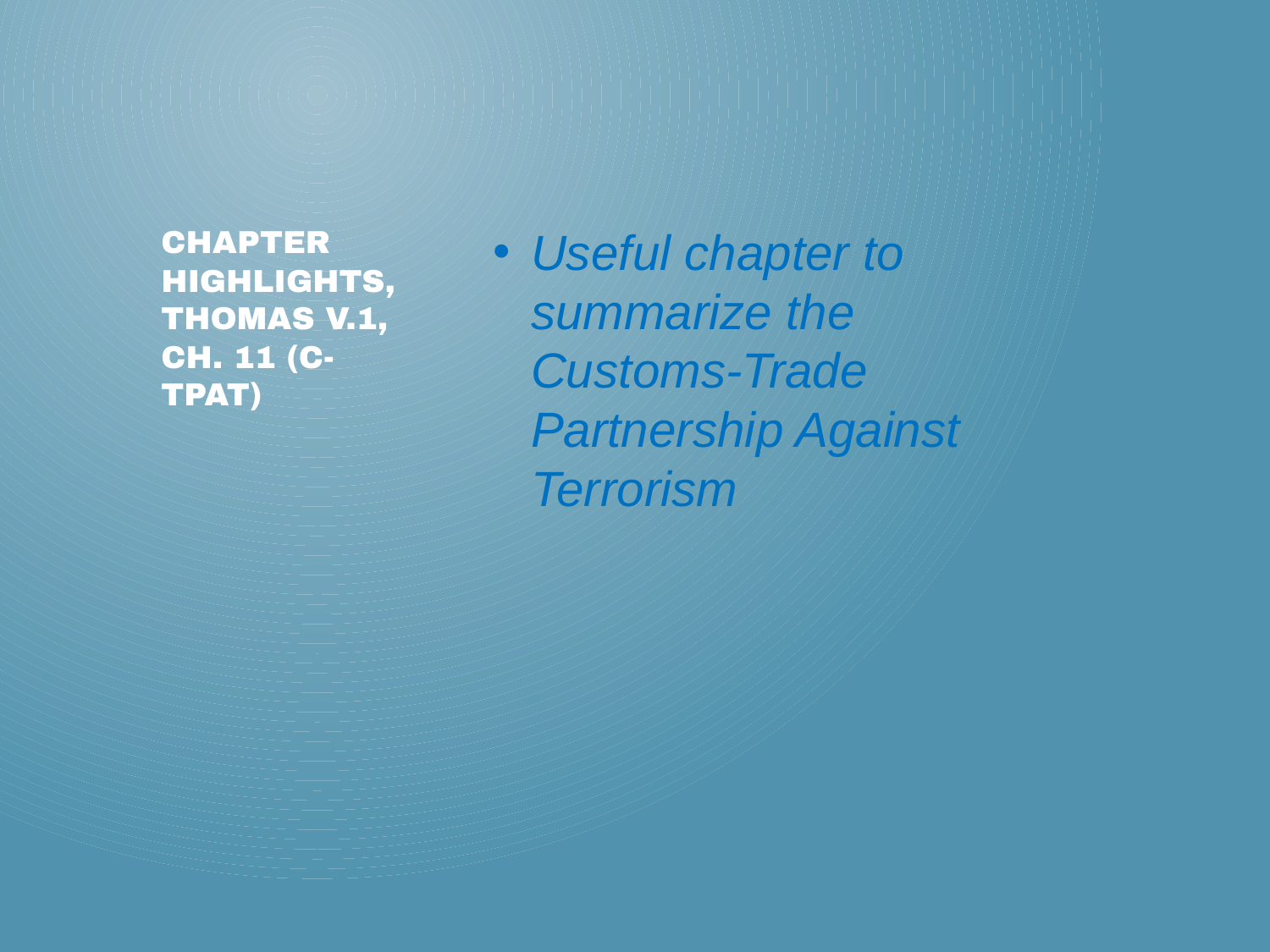

Useful chapter to summarize the Customs-Trade Partnership Against Terrorism
# Chapter highlights, thomas v.1, ch. 11 (c-tpat)